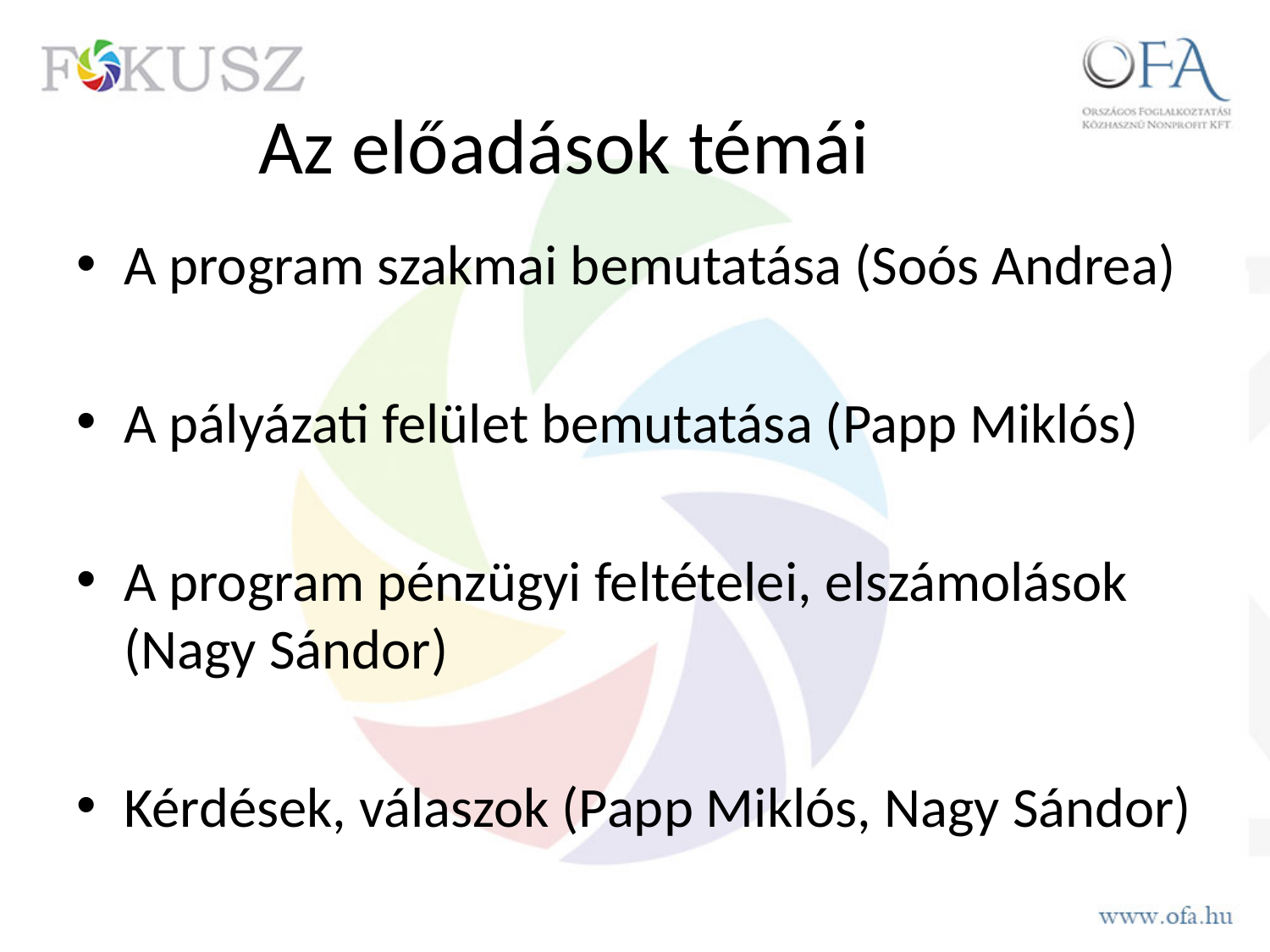

# Az előadások témái
A program szakmai bemutatása (Soós Andrea)

A pályázati felület bemutatása (Papp Miklós)

A program pénzügyi feltételei, elszámolások (Nagy Sándor)

Kérdések, válaszok (Papp Miklós, Nagy Sándor)